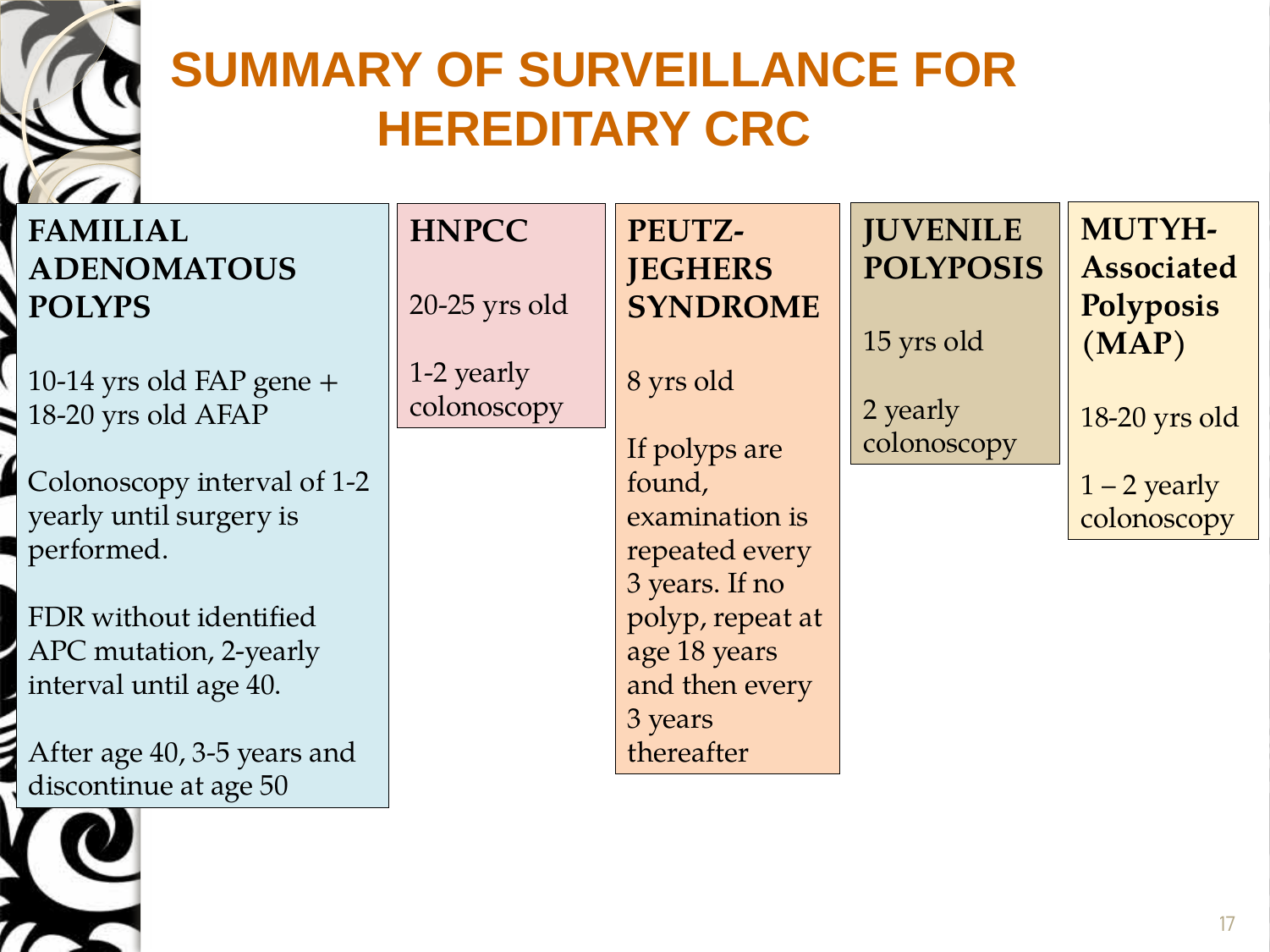

# SUMMARY OF SURVEILLANCE FOR HEREDITARY CRC
MUTYH- Associated Polyposis (MAP)

18-20 yrs old

1 – 2 yearly colonoscopy
JUVENILE POLYPOSIS

15 yrs old

2 yearly colonoscopy
FAMILIAL ADENOMATOUS POLYPS

10-14 yrs old FAP gene +
18-20 yrs old AFAP

Colonoscopy interval of 1-2 yearly until surgery is performed.

FDR without identified APC mutation, 2-yearly interval until age 40.

After age 40, 3-5 years and discontinue at age 50
HNPCC

20-25 yrs old

1-2 yearly colonoscopy
PEUTZ-JEGHERS SYNDROME

8 yrs old

If polyps are found, examination is repeated every 3 years. If no polyp, repeat at age 18 years and then every 3 years thereafter
17